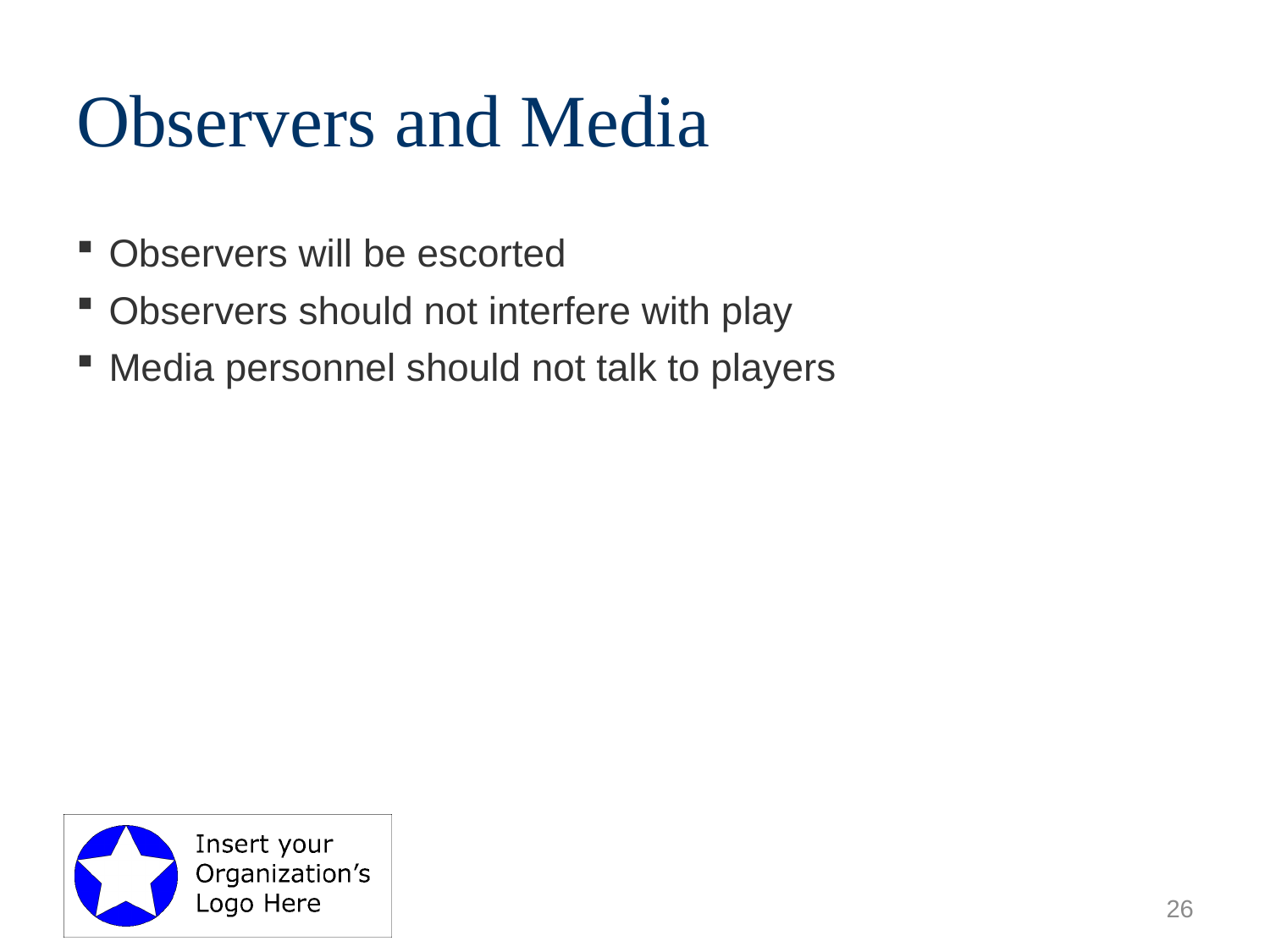

# Observers and Media
Observers will be escorted
Observers should not interfere with play
Media personnel should not talk to players
26